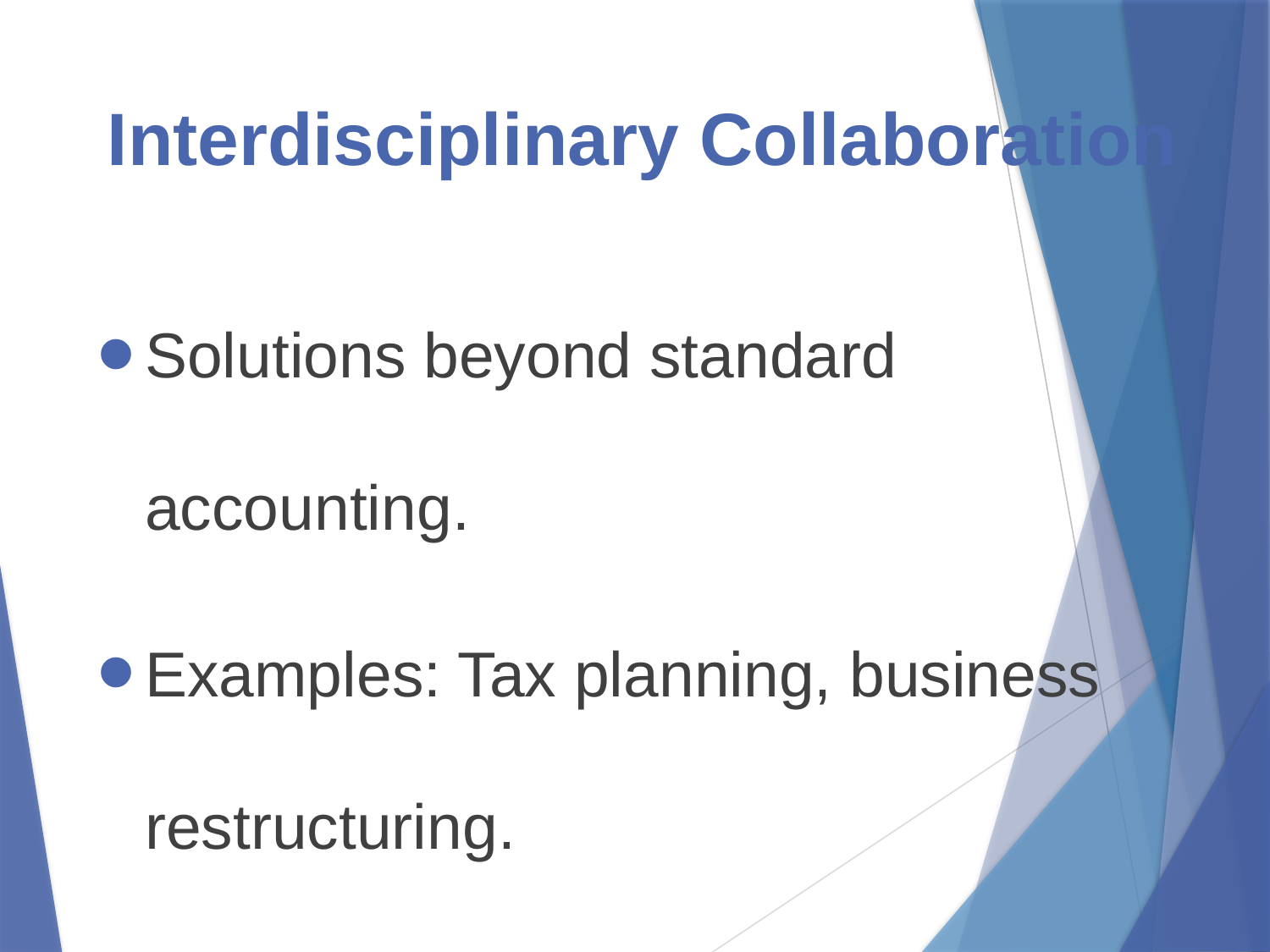

# Interdisciplinary Collaboration
Solutions beyond standard accounting.
Examples: Tax planning, business restructuring.
Cross-functional expertise delivers better results.